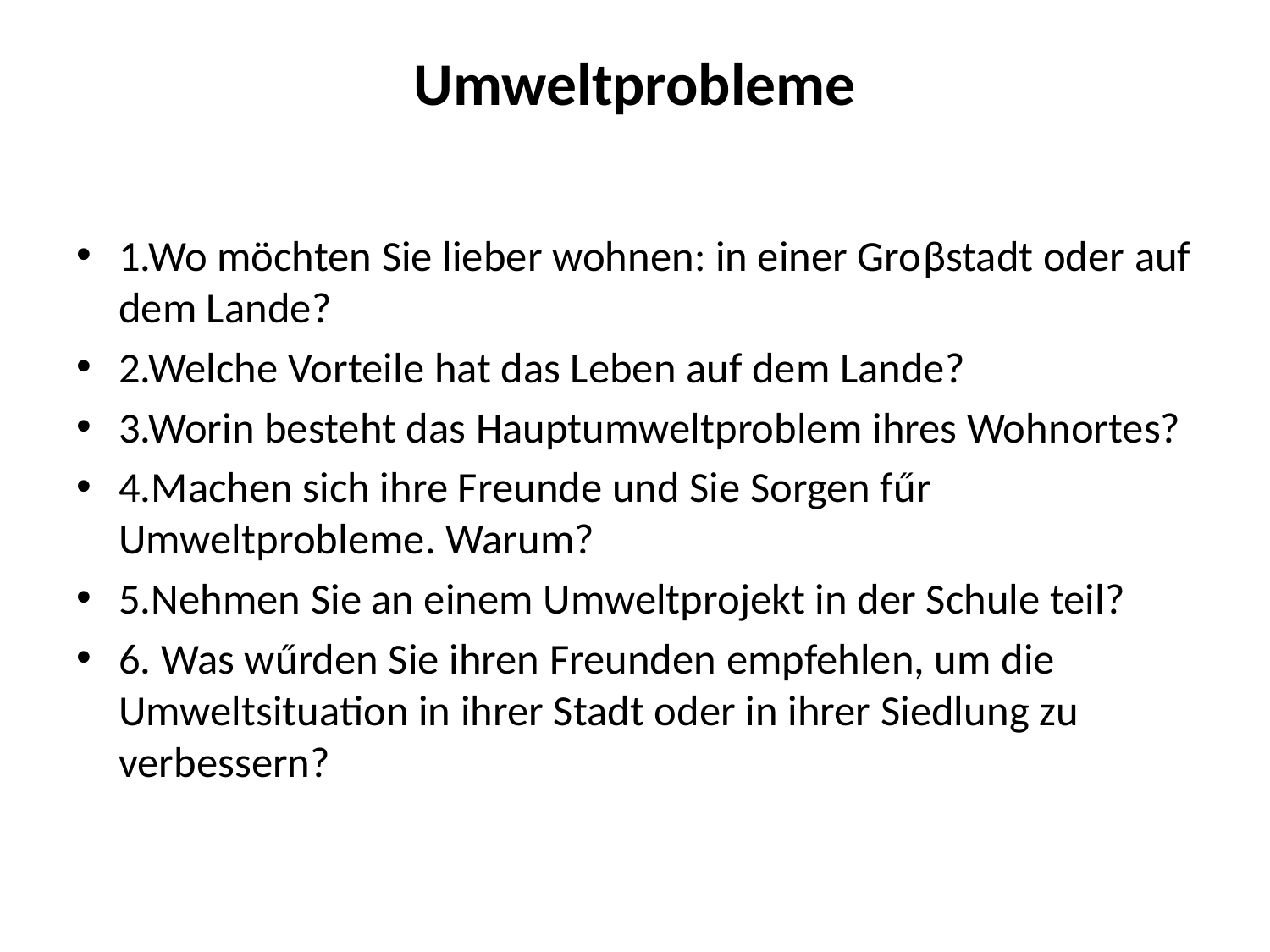

# Umweltprobleme
1.Wo möchten Sie lieber wohnen: in einer Groβstadt oder auf dem Lande?
2.Welche Vorteile hat das Leben auf dem Lande?
3.Worin besteht das Hauptumweltproblem ihres Wohnortes?
4.Machen sich ihre Freunde und Sie Sorgen fűr Umweltprobleme. Warum?
5.Nehmen Sie an einem Umweltprojekt in der Schule teil?
6. Was wűrden Sie ihren Freunden empfehlen, um die Umweltsituation in ihrer Stadt oder in ihrer Siedlung zu verbessern?